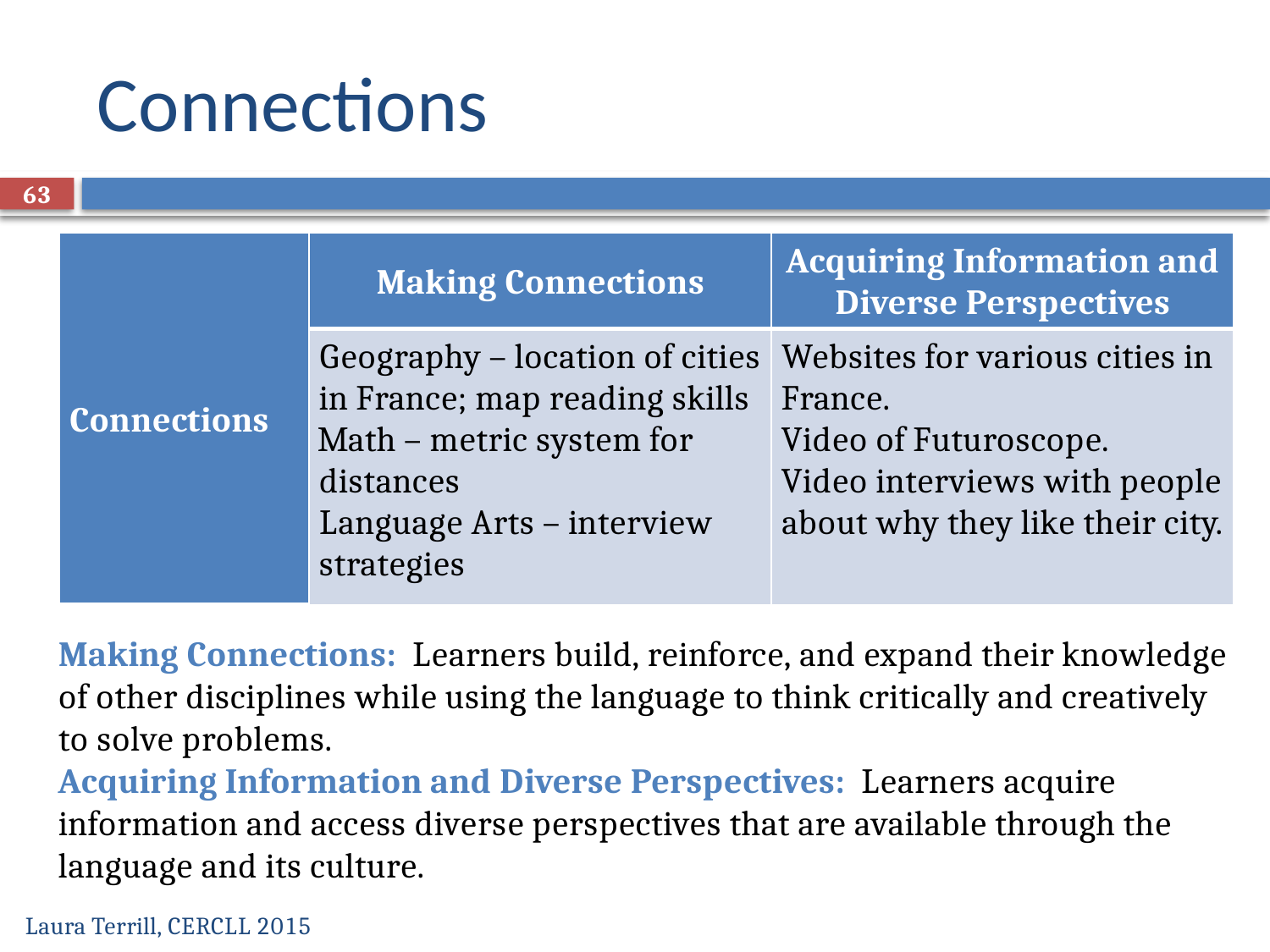

# Connections
63
| Connections | Making Connections | Acquiring Information and Diverse Perspectives |
| --- | --- | --- |
|  | Geography – location of cities in France; map reading skills Math – metric system for distances Language Arts – interview strategies | Websites for various cities in France. Video of Futuroscope. Video interviews with people about why they like their city. |
Making Connections:  Learners build, reinforce, and expand their knowledge of other disciplines while using the language to think critically and creatively to solve problems.
Acquiring Information and Diverse Perspectives:  Learners acquire information and access diverse perspectives that are available through the language and its culture.
Laura Terrill, CERCLL 2015